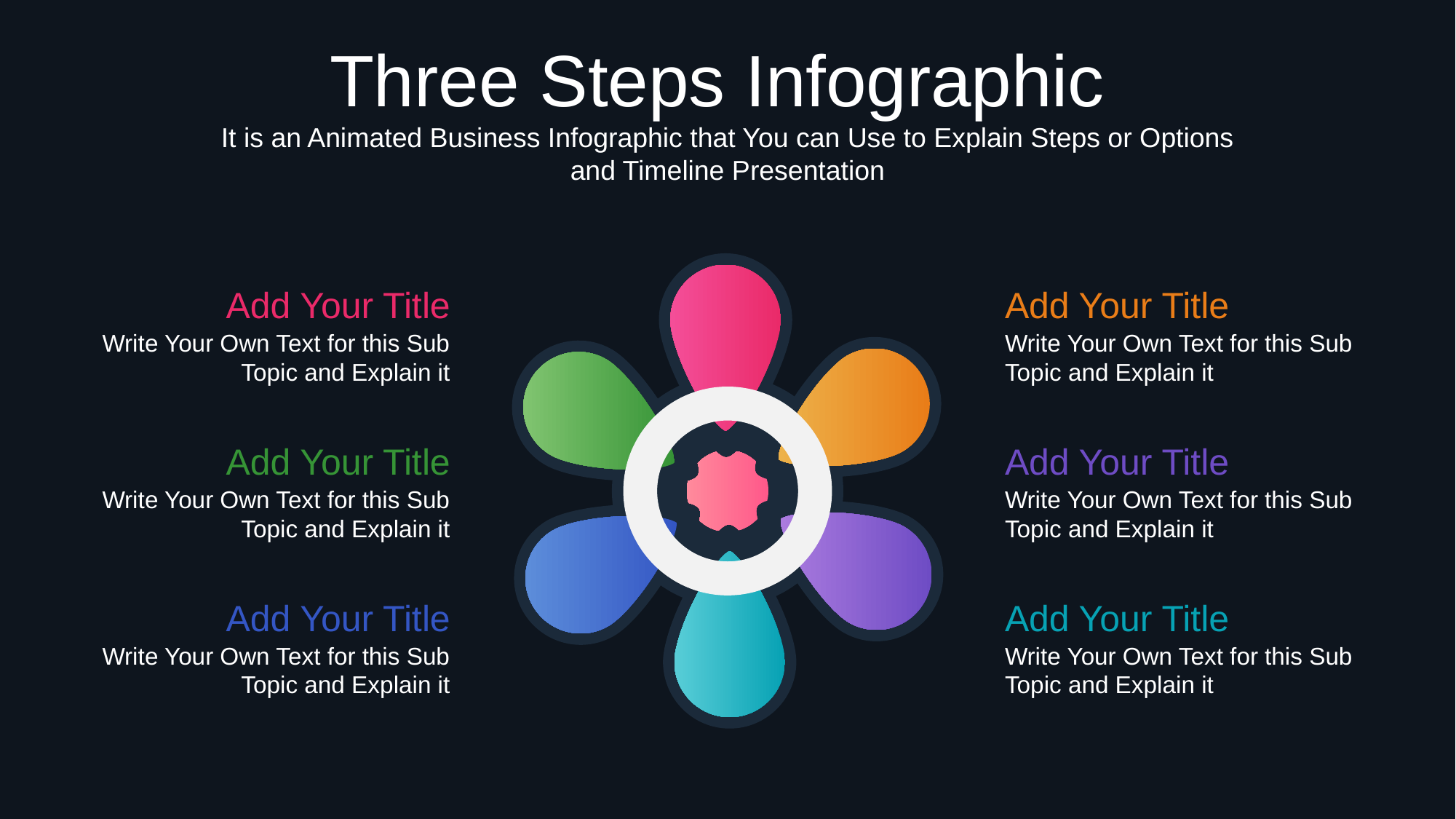

Three Steps Infographic
It is an Animated Business Infographic that You can Use to Explain Steps or Options and Timeline Presentation

Add Your Title
Write Your Own Text for this Sub Topic and Explain it
Add Your Title
Write Your Own Text for this Sub Topic and Explain it
Add Your Title
Write Your Own Text for this Sub Topic and Explain it
Add Your Title
Write Your Own Text for this Sub Topic and Explain it
Add Your Title
Write Your Own Text for this Sub Topic and Explain it
Add Your Title
Write Your Own Text for this Sub Topic and Explain it